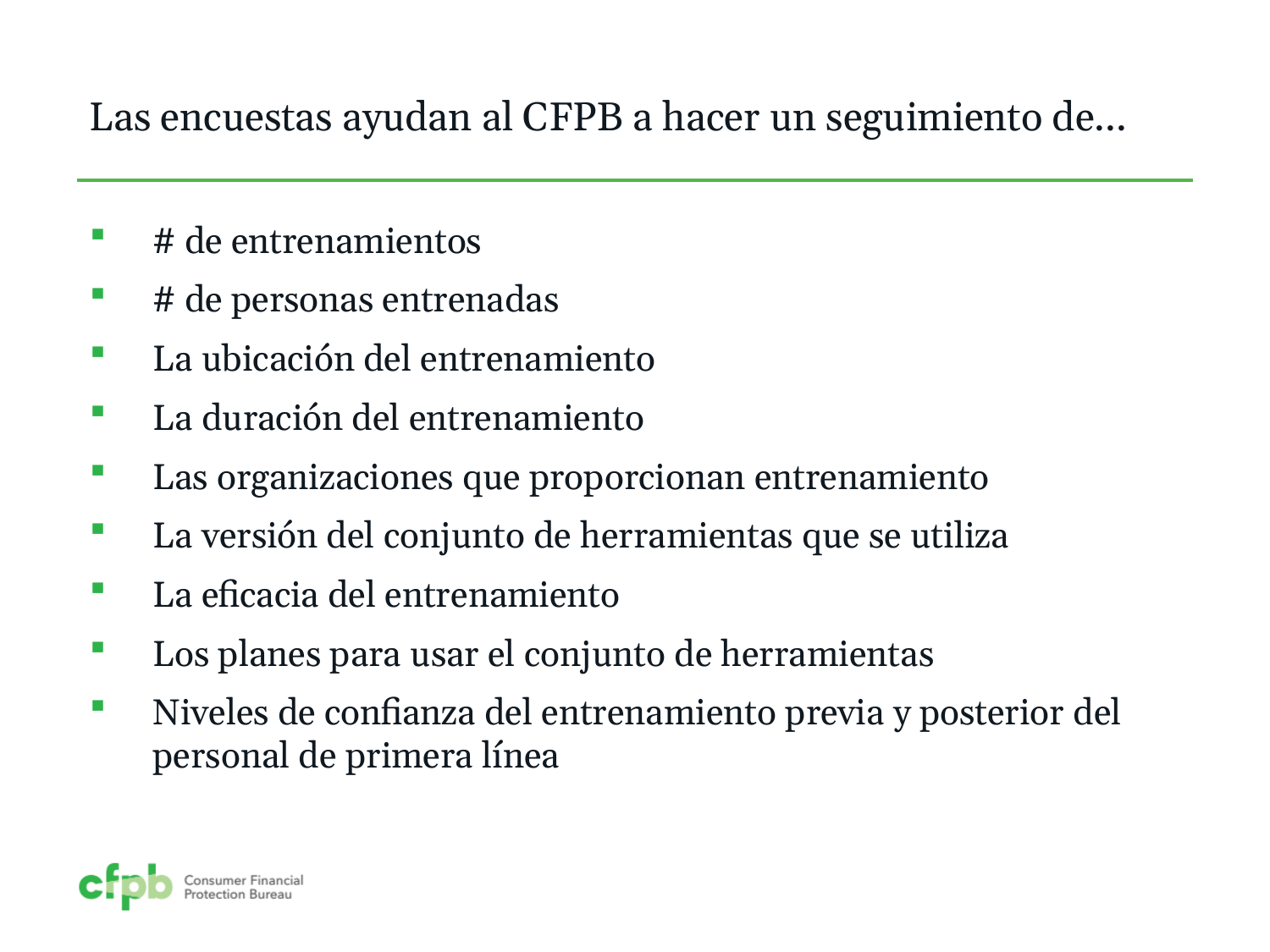

# Las encuestas ayudan al CFPB a hacer un seguimiento de...
# de entrenamientos
# de personas entrenadas
La ubicación del entrenamiento
La duración del entrenamiento
Las organizaciones que proporcionan entrenamiento
La versión del conjunto de herramientas que se utiliza
La eficacia del entrenamiento
Los planes para usar el conjunto de herramientas
Niveles de confianza del entrenamiento previa y posterior del personal de primera línea